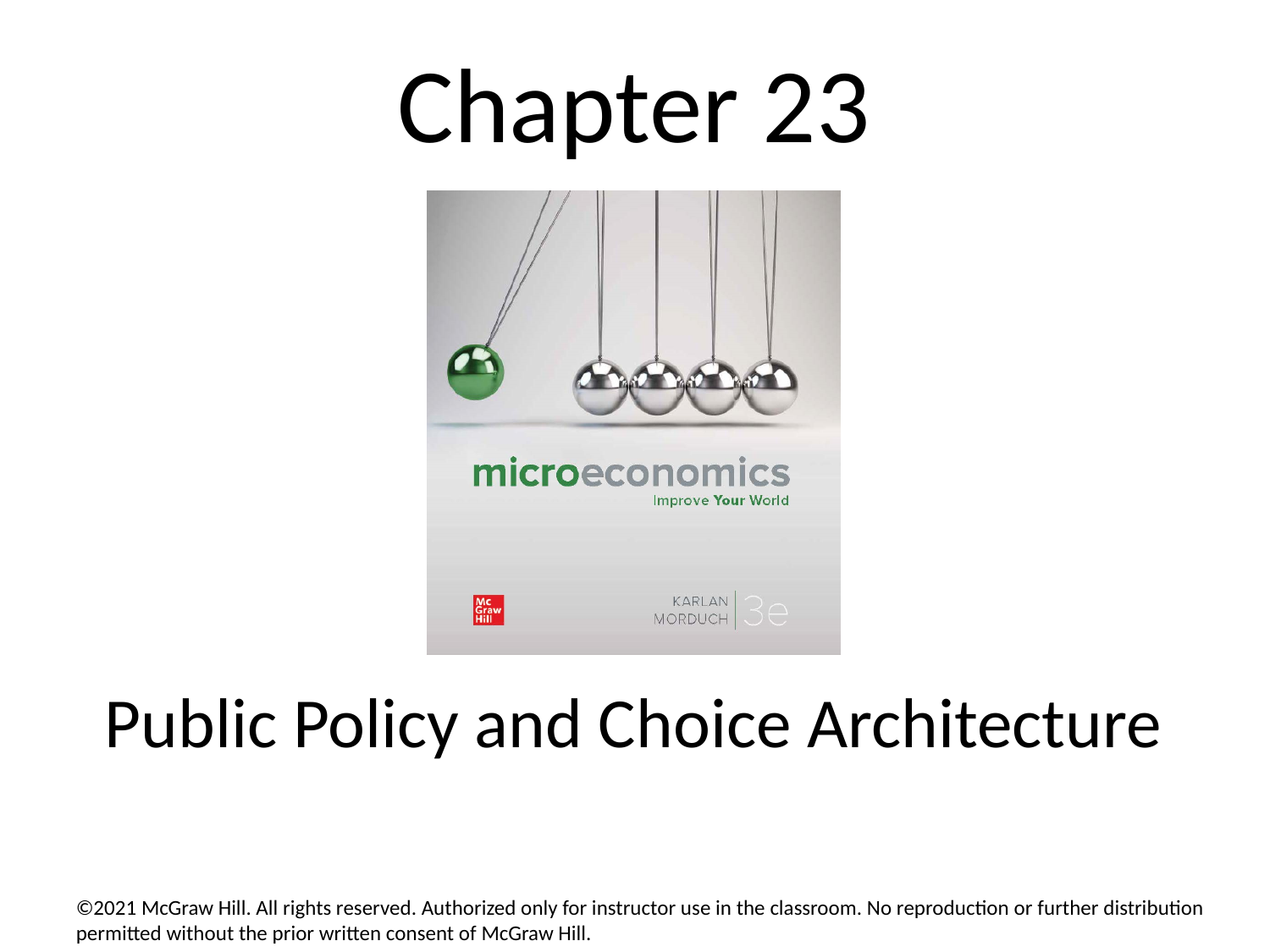

# Chapter 23
Public Policy and Choice Architecture